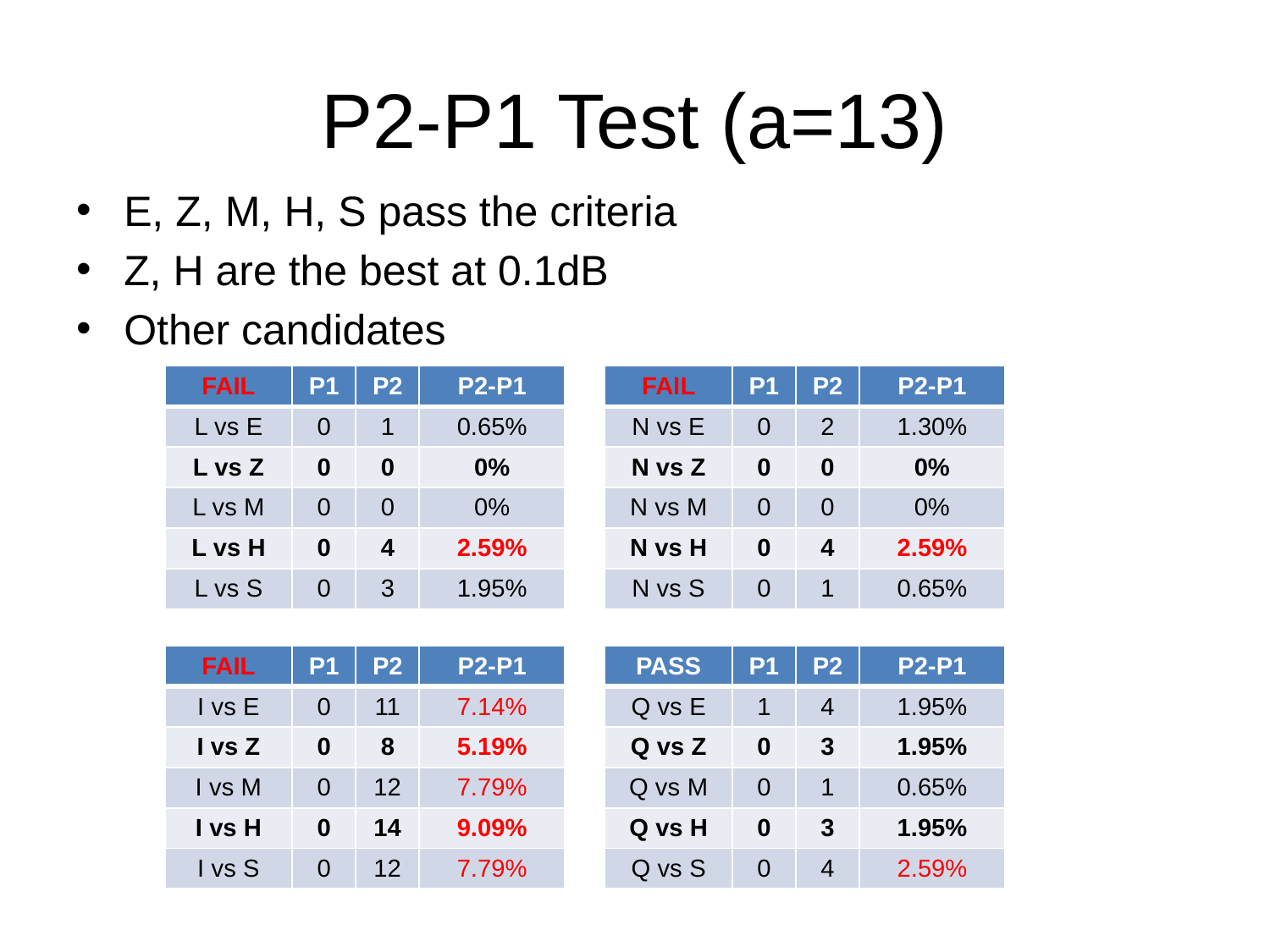

# P2-P1 Test (a=13)
E, Z, M, H, S pass the criteria
Z, H are the best at 0.1dB
Other candidates
| FAIL | P1 | P2 | P2-P1 |
| --- | --- | --- | --- |
| L vs E | 0 | 1 | 0.65% |
| L vs Z | 0 | 0 | 0% |
| L vs M | 0 | 0 | 0% |
| L vs H | 0 | 4 | 2.59% |
| L vs S | 0 | 3 | 1.95% |
| FAIL | P1 | P2 | P2-P1 |
| --- | --- | --- | --- |
| N vs E | 0 | 2 | 1.30% |
| N vs Z | 0 | 0 | 0% |
| N vs M | 0 | 0 | 0% |
| N vs H | 0 | 4 | 2.59% |
| N vs S | 0 | 1 | 0.65% |
| FAIL | P1 | P2 | P2-P1 |
| --- | --- | --- | --- |
| I vs E | 0 | 11 | 7.14% |
| I vs Z | 0 | 8 | 5.19% |
| I vs M | 0 | 12 | 7.79% |
| I vs H | 0 | 14 | 9.09% |
| I vs S | 0 | 12 | 7.79% |
| PASS | P1 | P2 | P2-P1 |
| --- | --- | --- | --- |
| Q vs E | 1 | 4 | 1.95% |
| Q vs Z | 0 | 3 | 1.95% |
| Q vs M | 0 | 1 | 0.65% |
| Q vs H | 0 | 3 | 1.95% |
| Q vs S | 0 | 4 | 2.59% |